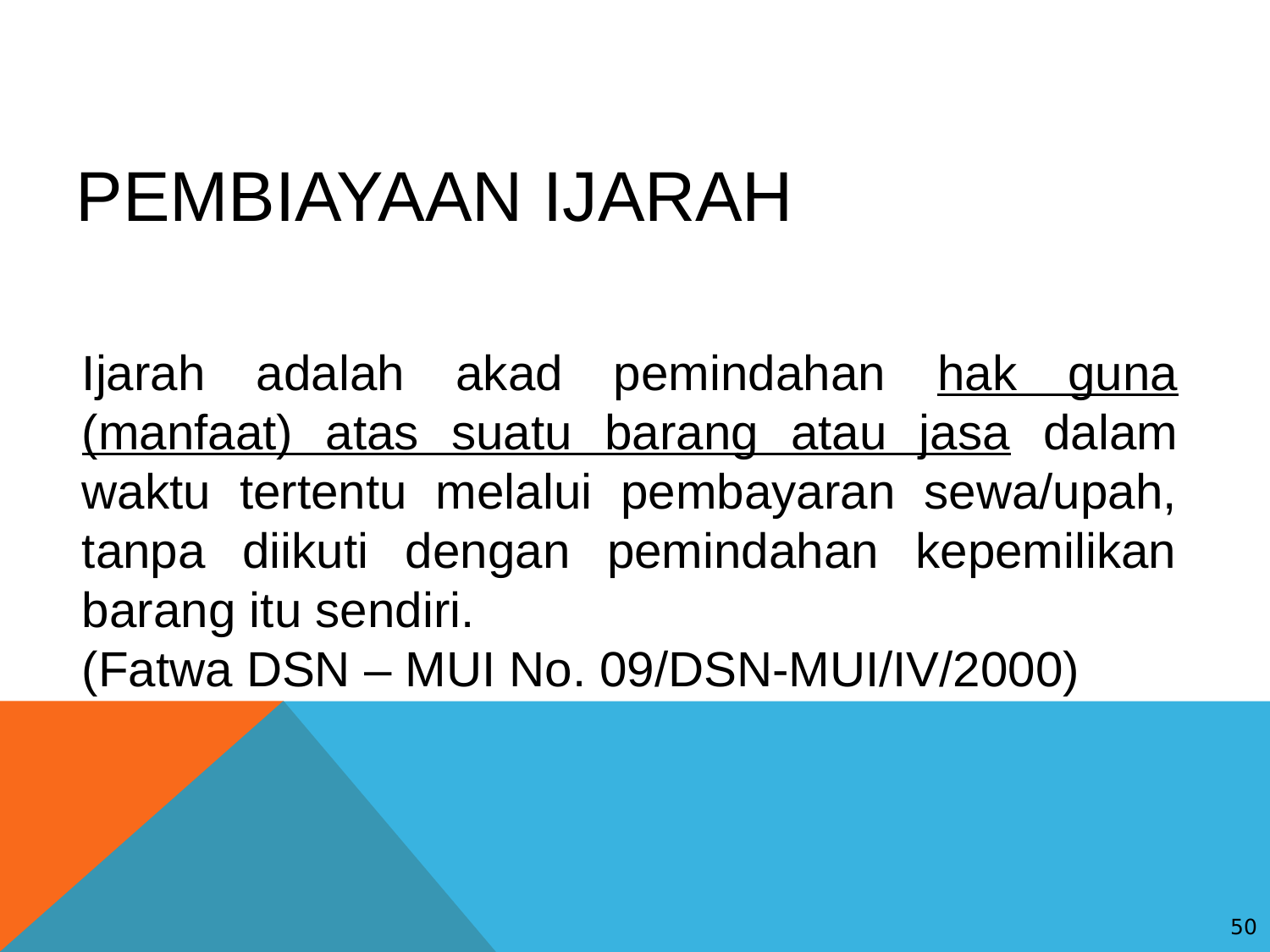

PEMBIAYAAN IJARAH
Ijarah adalah akad pemindahan hak guna (manfaat) atas suatu barang atau jasa dalam waktu tertentu melalui pembayaran sewa/upah, tanpa diikuti dengan pemindahan kepemilikan barang itu sendiri.
(Fatwa DSN – MUI No. 09/DSN-MUI/IV/2000)
50